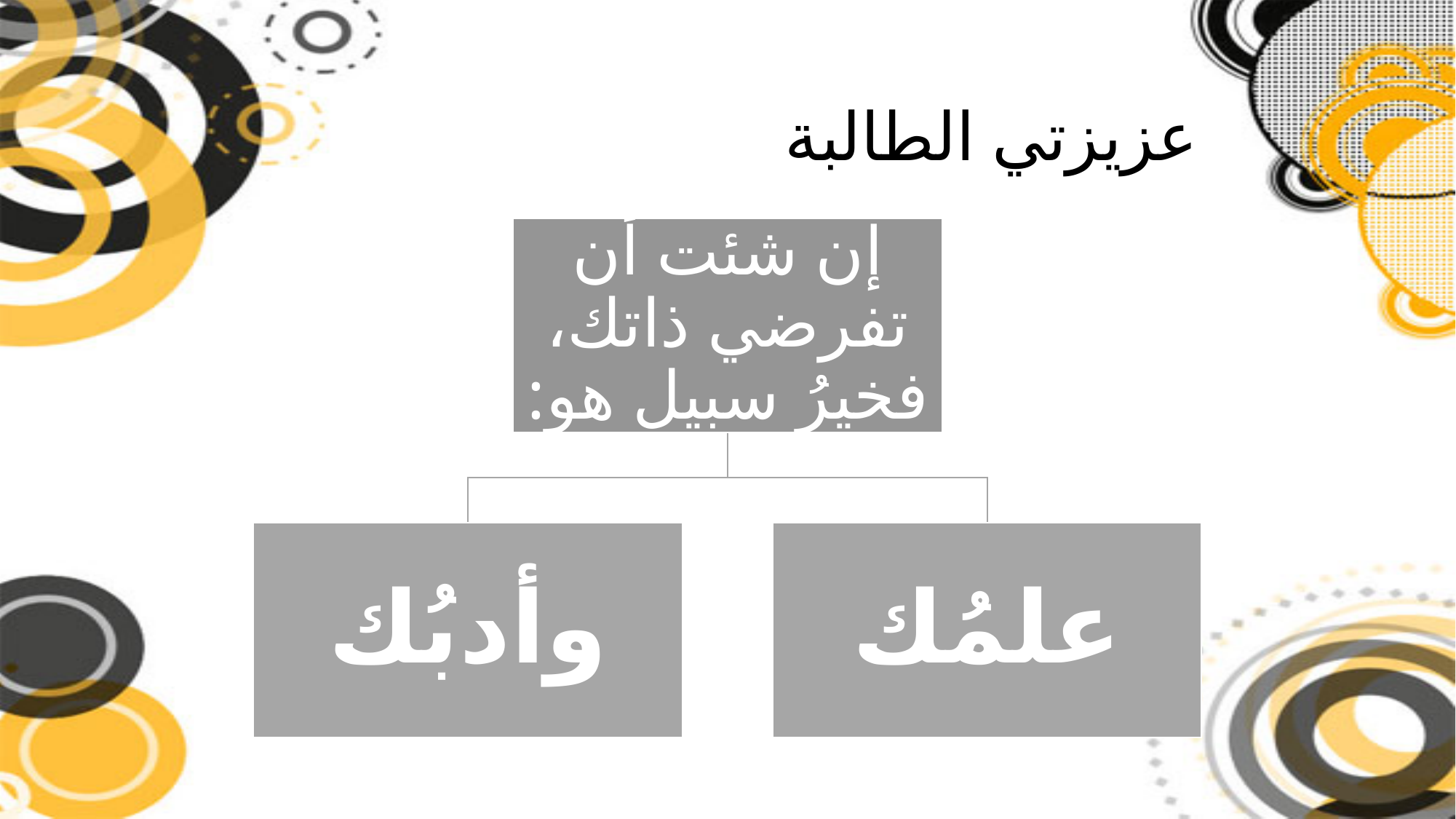

# عزيزتي الطالبة
إن شئت أن تفرضي ذاتك، فخيرُ سبيل هو:
وأدبُك
علمُك